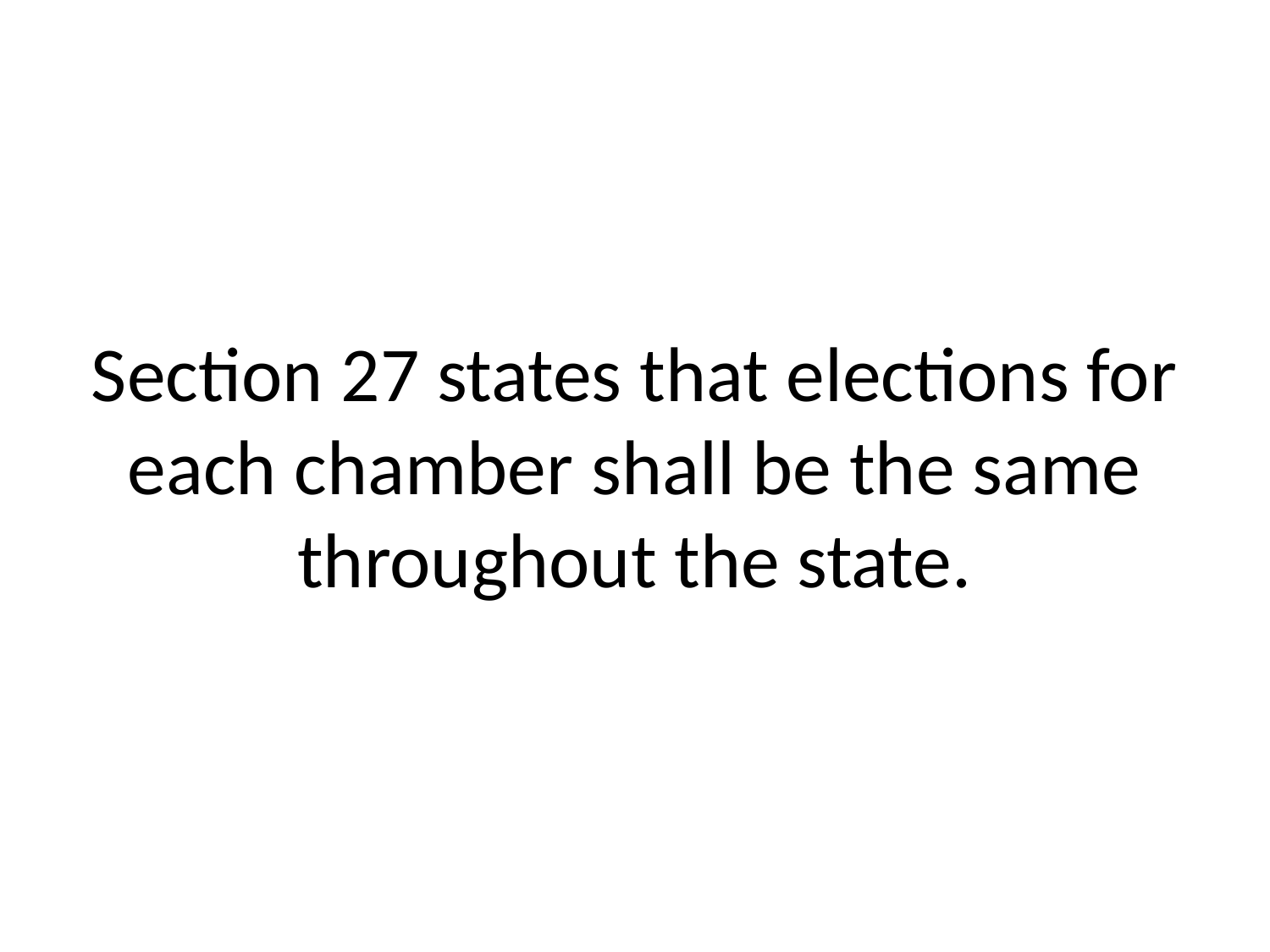

# Section 27 states that elections for each chamber shall be the same throughout the state.